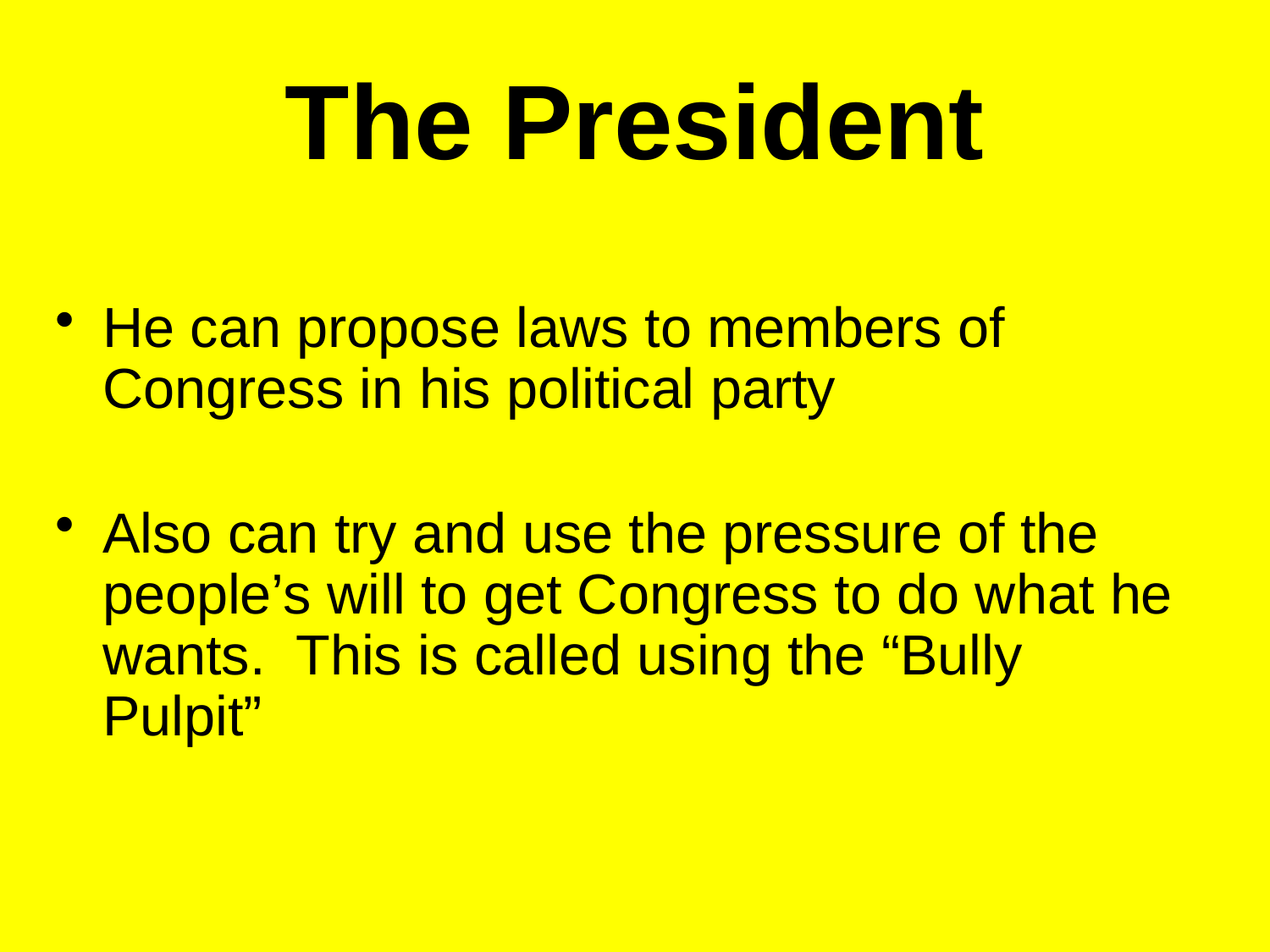

# The President

He can propose laws to members of Congress in his political party

Also can try and use the pressure of the people’s will to get Congress to do what he wants.  This is called using the “Bully Pulpit”